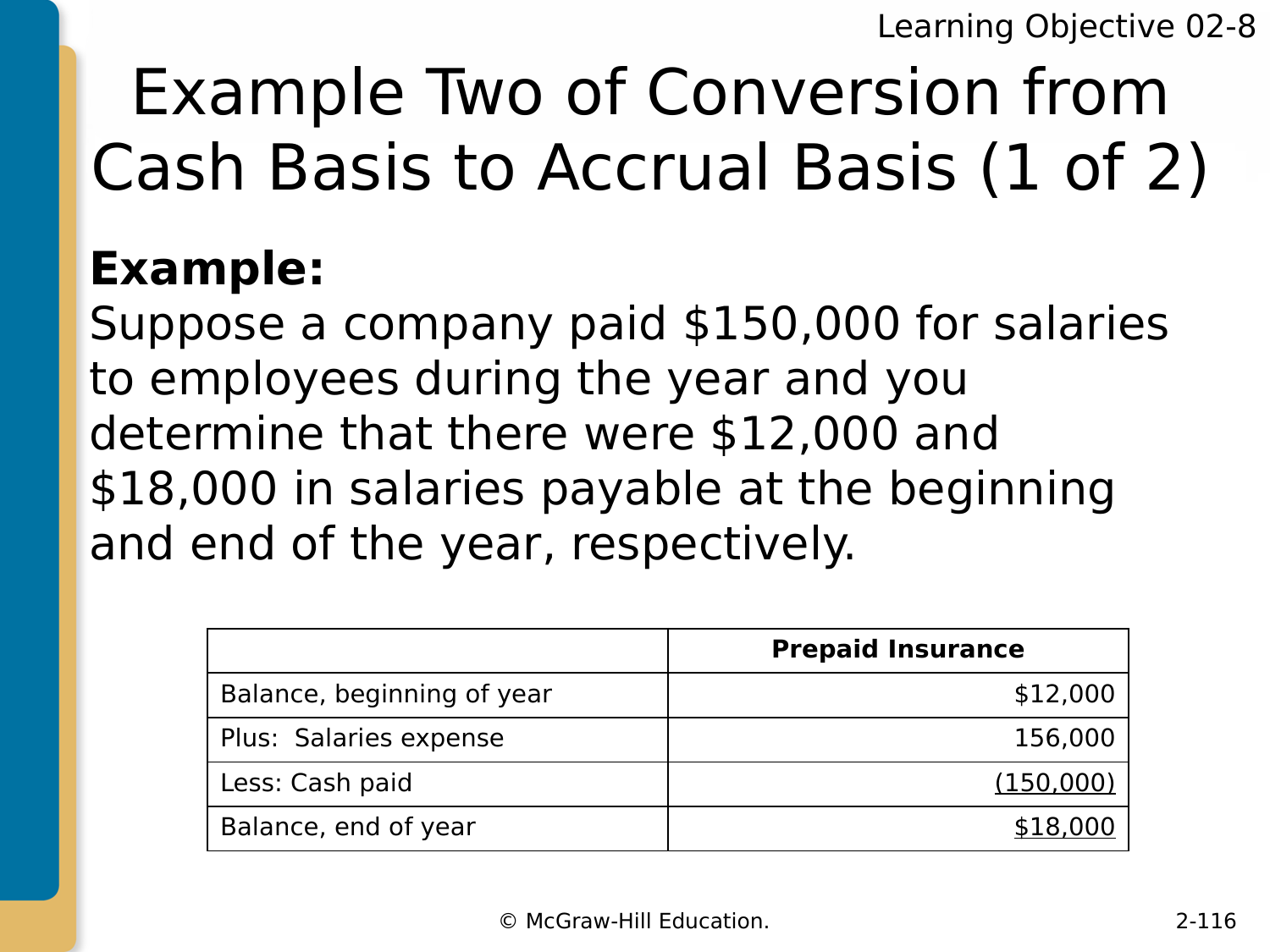

Learning Objective 02-8
# Example Two of Conversion from Cash Basis to Accrual Basis (1 of 2)
Example:
Suppose a company paid $150,000 for salaries to employees during the year and you determine that there were $12,000 and $18,000 in salaries payable at the beginning and end of the year, respectively.
|  | Prepaid Insurance |
| --- | --- |
| Balance, beginning of year | $12,000 |
| Plus: Salaries expense | 156,000 |
| Less: Cash paid | (150,000) |
| Balance, end of year | $18,000 |